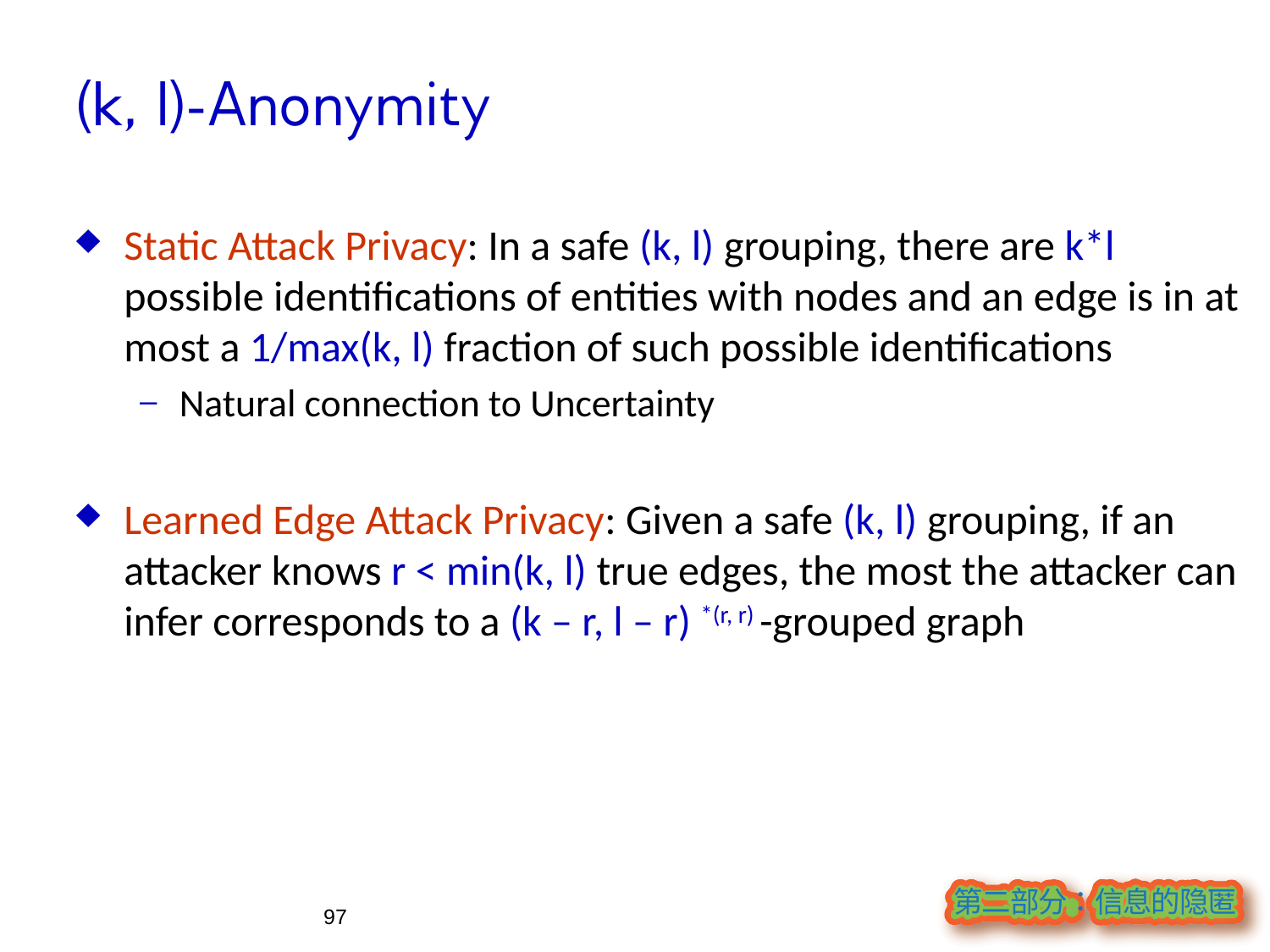

(k, l)-Anonymity
Static Attack Privacy: In a safe (k, l) grouping, there are k*l possible identifications of entities with nodes and an edge is in at most a 1/max(k, l) fraction of such possible identifications
Natural connection to Uncertainty

Learned Edge Attack Privacy: Given a safe (k, l) grouping, if an attacker knows r < min(k, l) true edges, the most the attacker can infer corresponds to a (k – r, l – r) *(r, r) -grouped graph
97